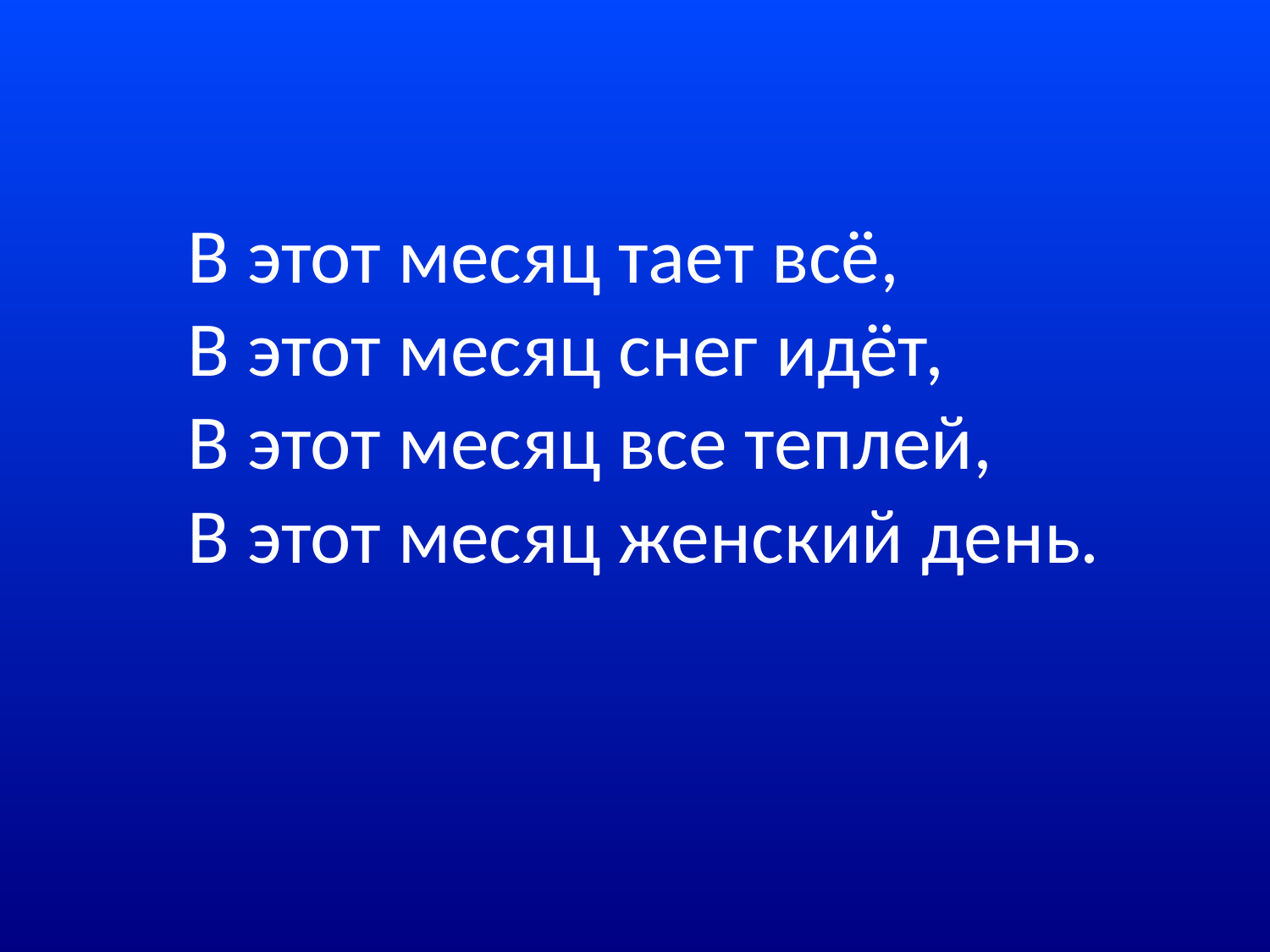

# В этот месяц тает всё,  В этот месяц снег идёт,  В этот месяц все теплей,  В этот месяц женский день.